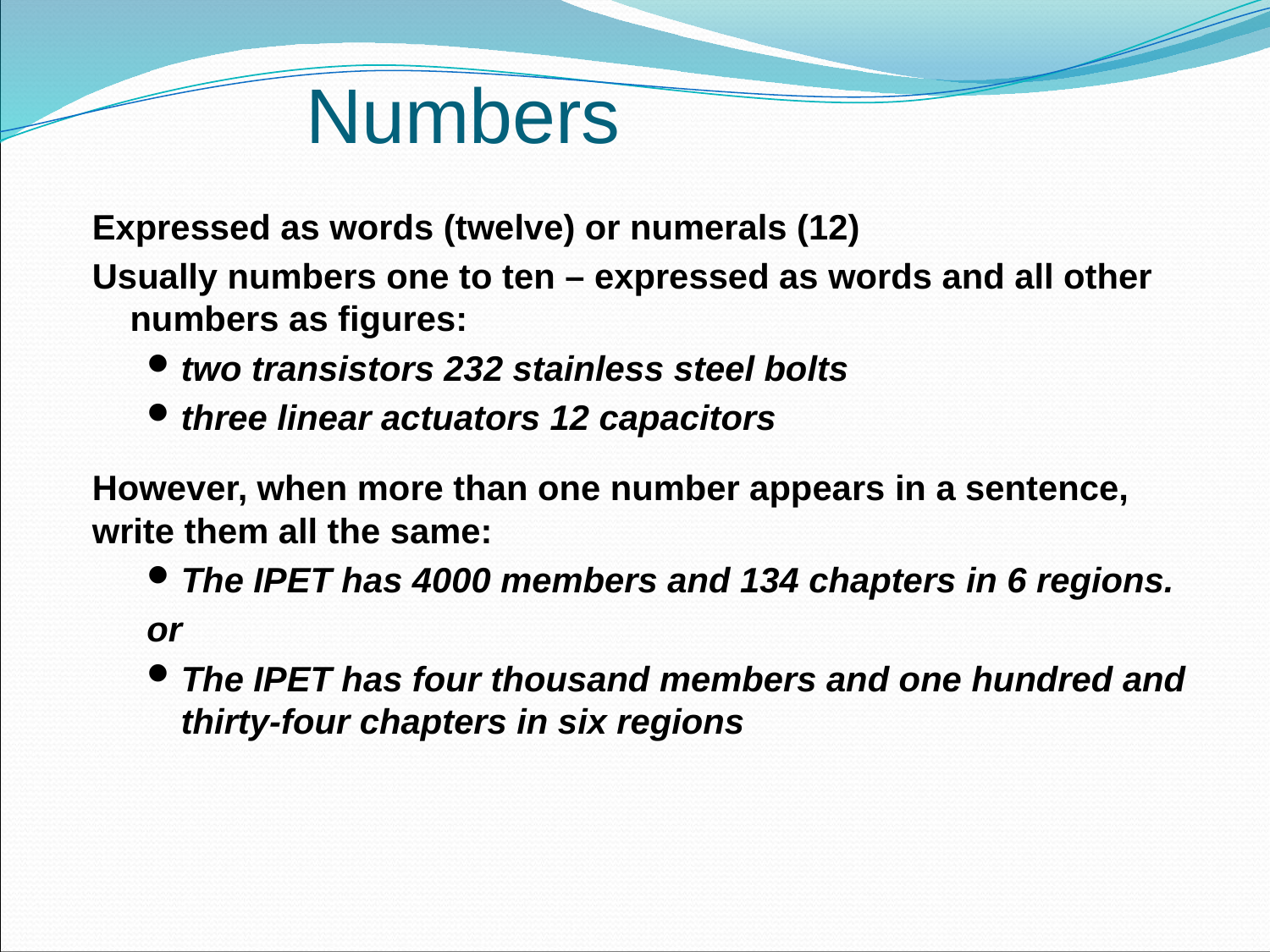

# Numbers
Expressed as words (twelve) or numerals (12)
Usually numbers one to ten – expressed as words and all other numbers as figures:
two transistors 232 stainless steel bolts
three linear actuators 12 capacitors
However, when more than one number appears in a sentence, write them all the same:
The IPET has 4000 members and 134 chapters in 6 regions.
or
The IPET has four thousand members and one hundred and thirty-four chapters in six regions